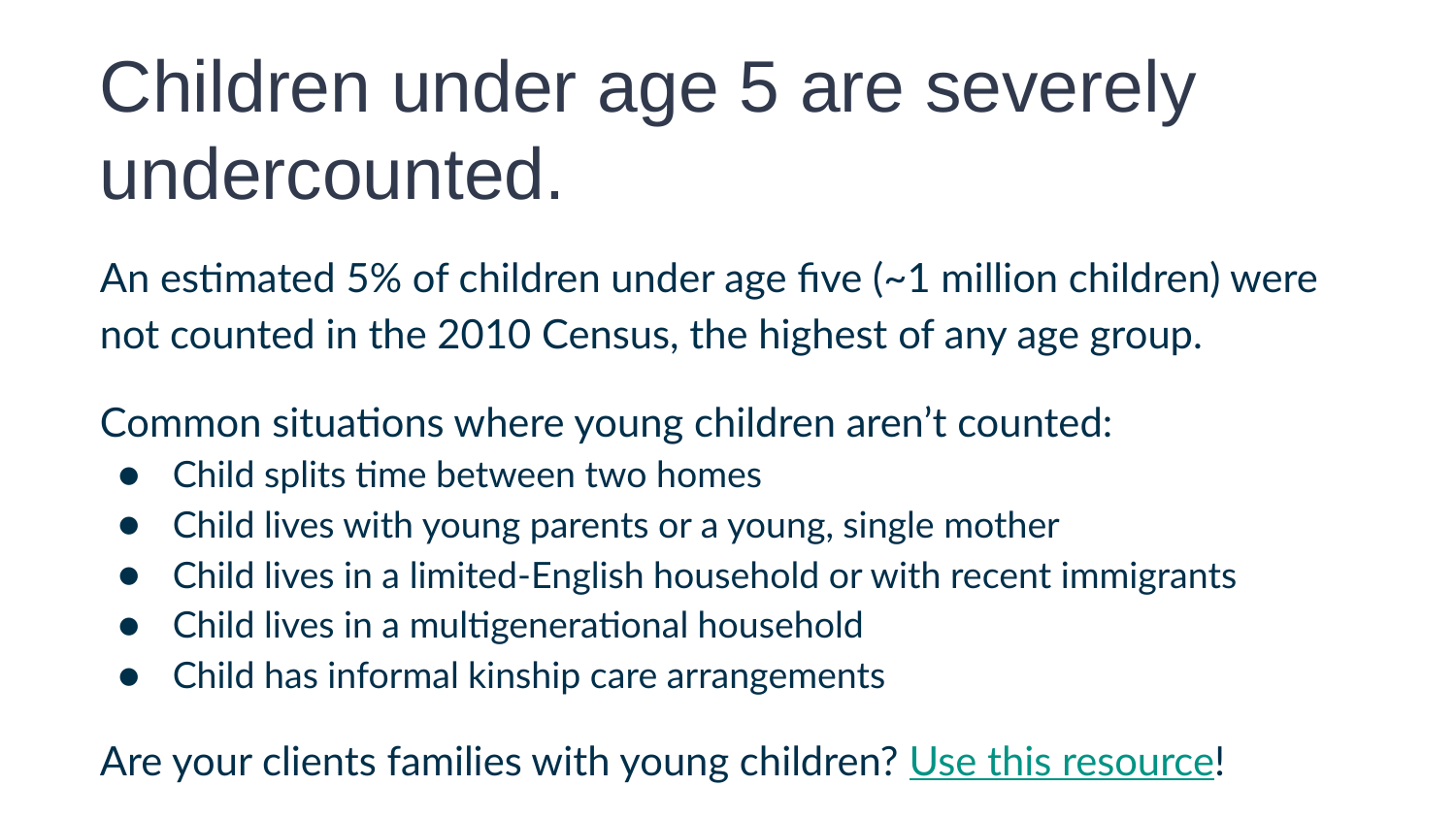

Children under age 5 are severely undercounted.
An estimated 5% of children under age five (~1 million children) were not counted in the 2010 Census, the highest of any age group.
Common situations where young children aren’t counted:
Child splits time between two homes
Child lives with young parents or a young, single mother
Child lives in a limited-English household or with recent immigrants
Child lives in a multigenerational household
Child has informal kinship care arrangements
Are your clients families with young children? Use this resource!